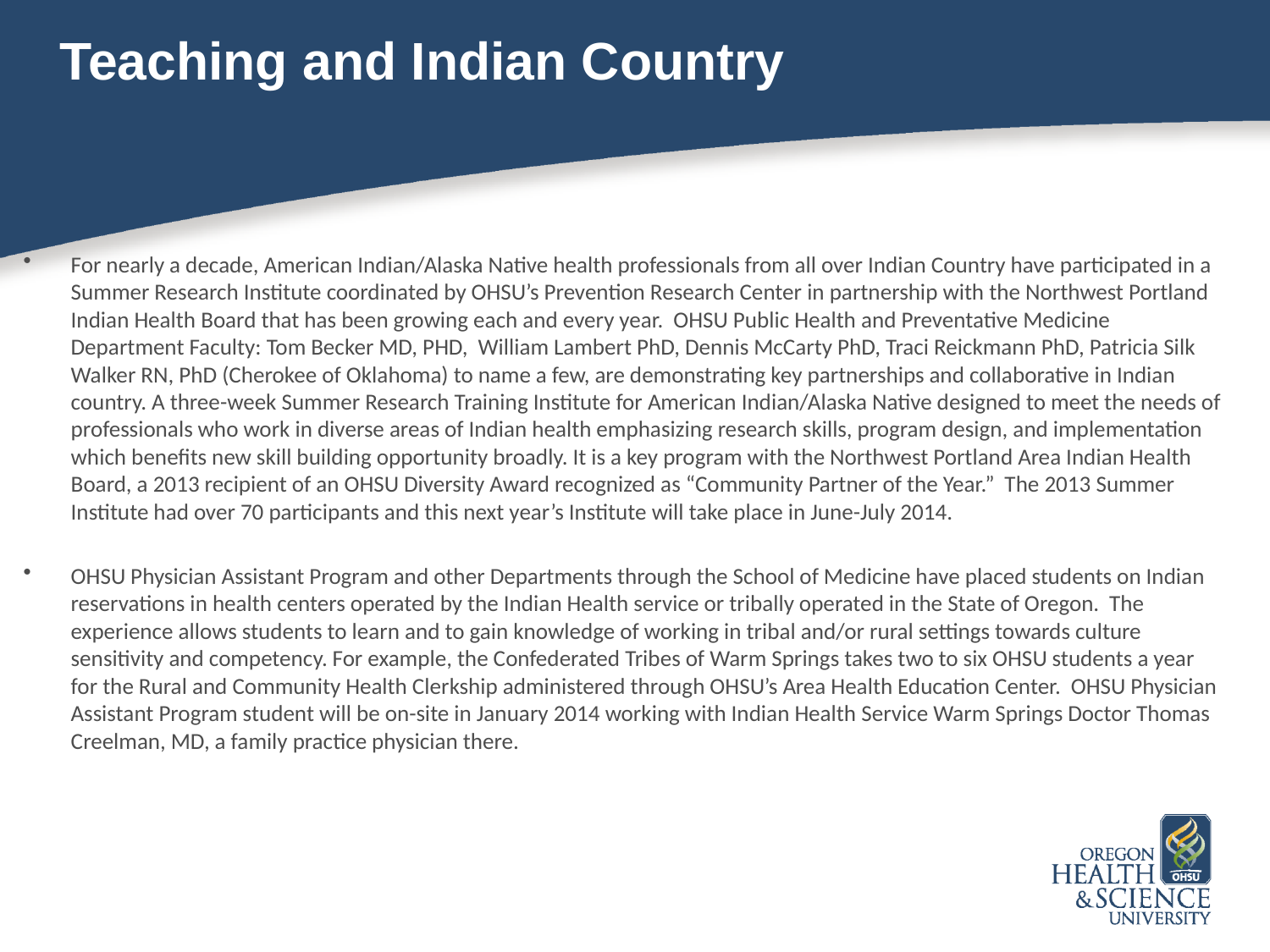

# Teaching and Indian Country
For nearly a decade, American Indian/Alaska Native health professionals from all over Indian Country have participated in a Summer Research Institute coordinated by OHSU’s Prevention Research Center in partnership with the Northwest Portland Indian Health Board that has been growing each and every year.  OHSU Public Health and Preventative Medicine Department Faculty: Tom Becker MD, PHD,  William Lambert PhD, Dennis McCarty PhD, Traci Reickmann PhD, Patricia Silk Walker RN, PhD (Cherokee of Oklahoma) to name a few, are demonstrating key partnerships and collaborative in Indian country. A three-week Summer Research Training Institute for American Indian/Alaska Native designed to meet the needs of professionals who work in diverse areas of Indian health emphasizing research skills, program design, and implementation which benefits new skill building opportunity broadly. It is a key program with the Northwest Portland Area Indian Health Board, a 2013 recipient of an OHSU Diversity Award recognized as “Community Partner of the Year.”  The 2013 Summer Institute had over 70 participants and this next year’s Institute will take place in June-July 2014.

OHSU Physician Assistant Program and other Departments through the School of Medicine have placed students on Indian reservations in health centers operated by the Indian Health service or tribally operated in the State of Oregon.  The experience allows students to learn and to gain knowledge of working in tribal and/or rural settings towards culture sensitivity and competency. For example, the Confederated Tribes of Warm Springs takes two to six OHSU students a year for the Rural and Community Health Clerkship administered through OHSU’s Area Health Education Center.  OHSU Physician Assistant Program student will be on-site in January 2014 working with Indian Health Service Warm Springs Doctor Thomas Creelman, MD, a family practice physician there.